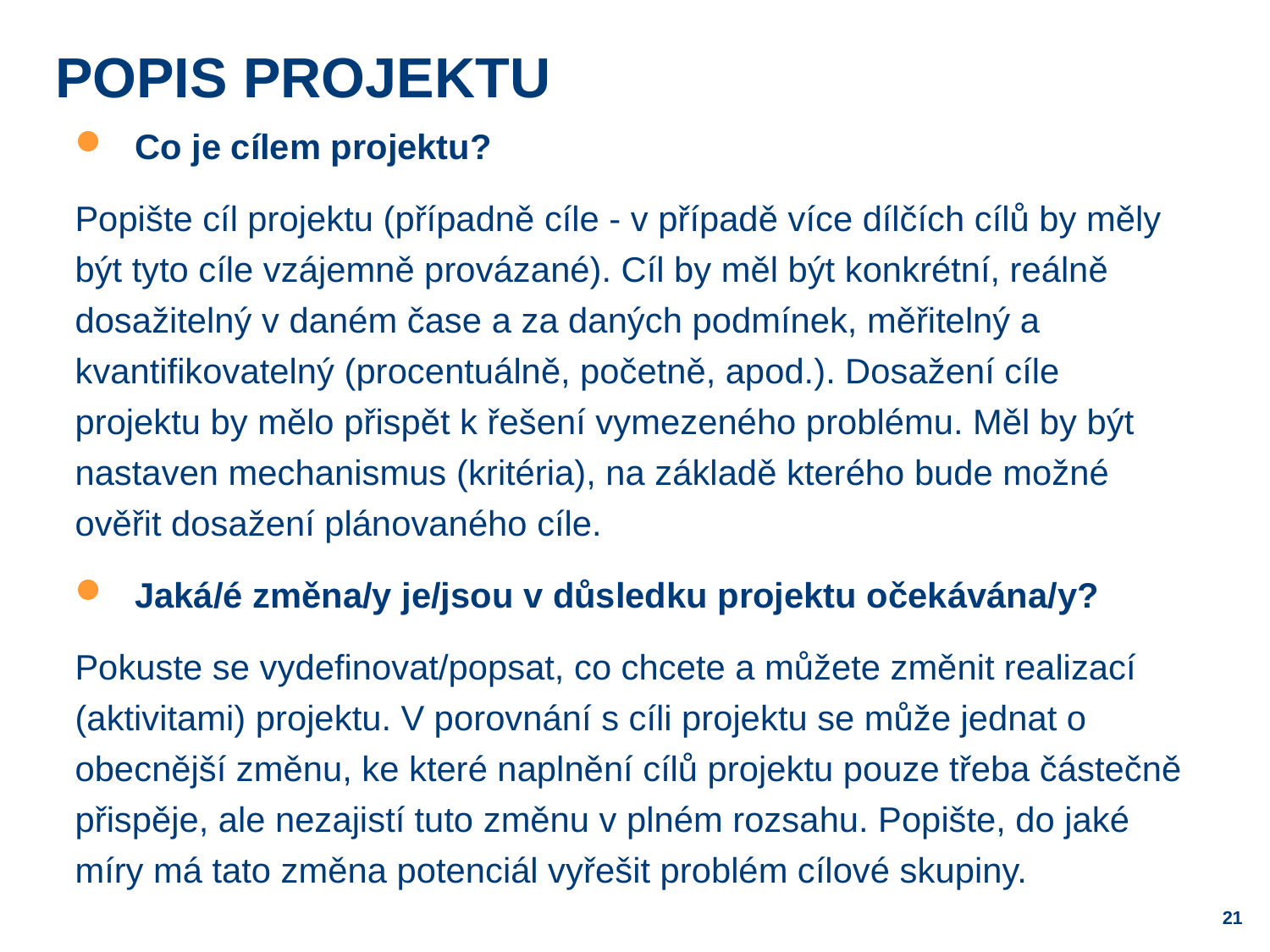

# Popis projektu
Co je cílem projektu?
Popište cíl projektu (případně cíle - v případě více dílčích cílů by měly být tyto cíle vzájemně provázané). Cíl by měl být konkrétní, reálně dosažitelný v daném čase a za daných podmínek, měřitelný a kvantifikovatelný (procentuálně, početně, apod.). Dosažení cíle projektu by mělo přispět k řešení vymezeného problému. Měl by být nastaven mechanismus (kritéria), na základě kterého bude možné ověřit dosažení plánovaného cíle.
Jaká/é změna/y je/jsou v důsledku projektu očekávána/y?
Pokuste se vydefinovat/popsat, co chcete a můžete změnit realizací (aktivitami) projektu. V porovnání s cíli projektu se může jednat o obecnější změnu, ke které naplnění cílů projektu pouze třeba částečně přispěje, ale nezajistí tuto změnu v plném rozsahu. Popište, do jaké míry má tato změna potenciál vyřešit problém cílové skupiny.
21